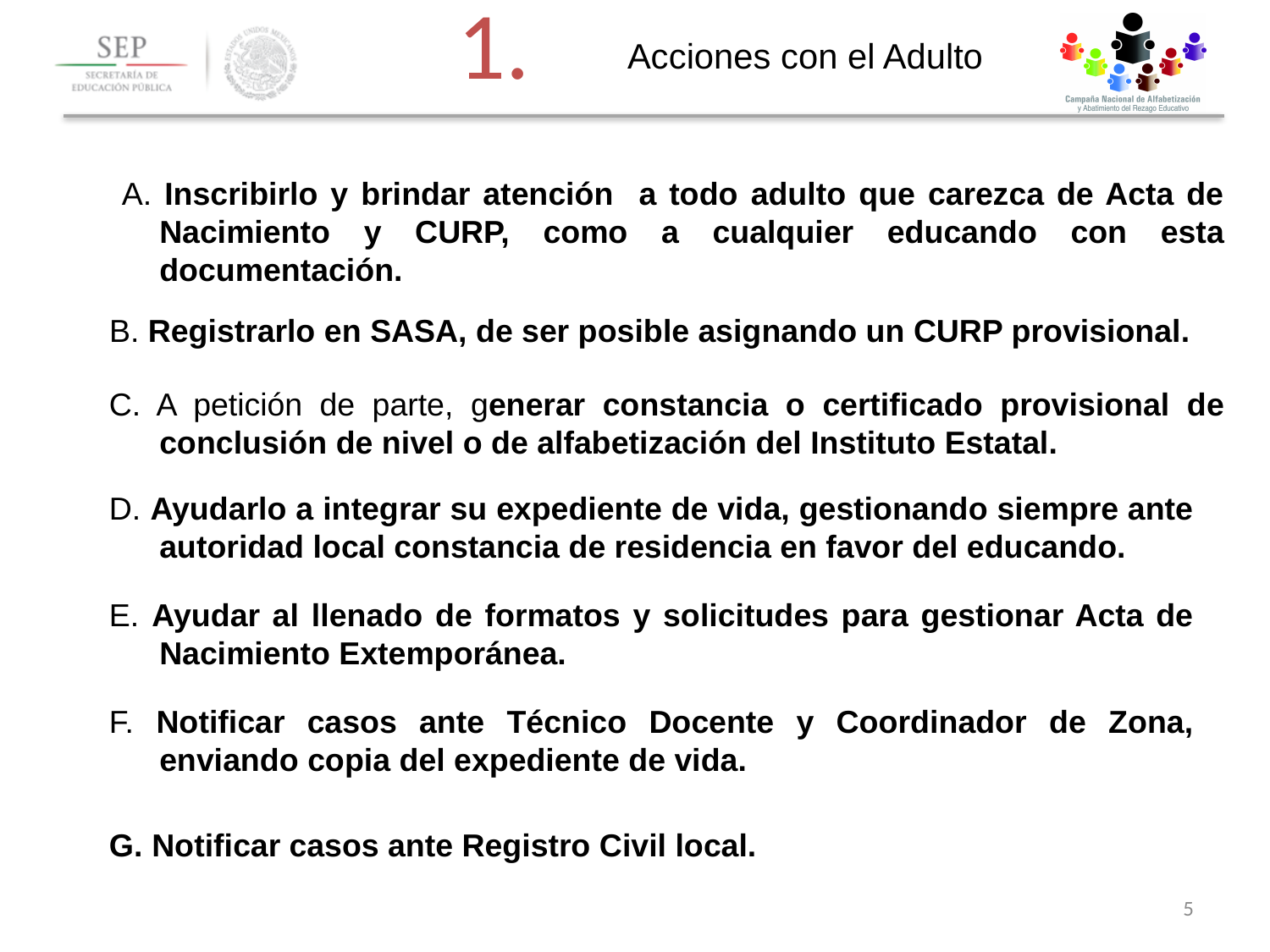

1.
Acciones con el Adulto
A. Inscribirlo y brindar atención  a todo adulto que carezca de Acta de Nacimiento y CURP, como a cualquier educando con esta documentación.
B. Registrarlo en SASA, de ser posible asignando un CURP provisional.
C. A petición de parte, generar constancia o certificado provisional de conclusión de nivel o de alfabetización del Instituto Estatal.
D. Ayudarlo a integrar su expediente de vida, gestionando siempre ante autoridad local constancia de residencia en favor del educando.
E. Ayudar al llenado de formatos y solicitudes para gestionar Acta de Nacimiento Extemporánea.
F. Notificar casos ante Técnico Docente y Coordinador de Zona, enviando copia del expediente de vida.
G. Notificar casos ante Registro Civil local.
5